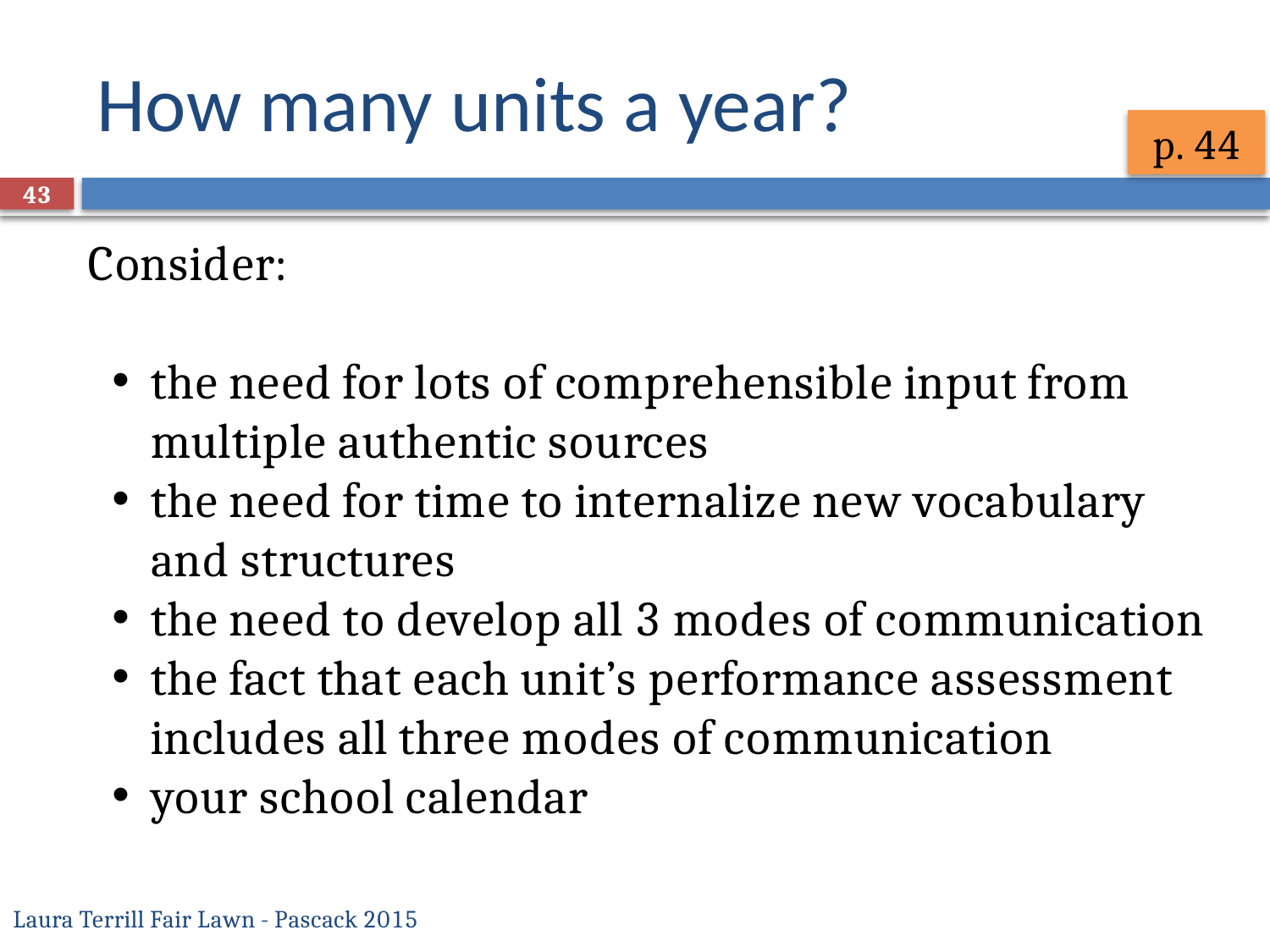

# How many units a year?
p. 44
43
Consider:

the need for lots of comprehensible input from multiple authentic sources
the need for time to internalize new vocabulary and structures
the need to develop all 3 modes of communication
the fact that each unit’s performance assessment includes all three modes of communication
your school calendar
Laura Terrill Fair Lawn - Pascack 2015